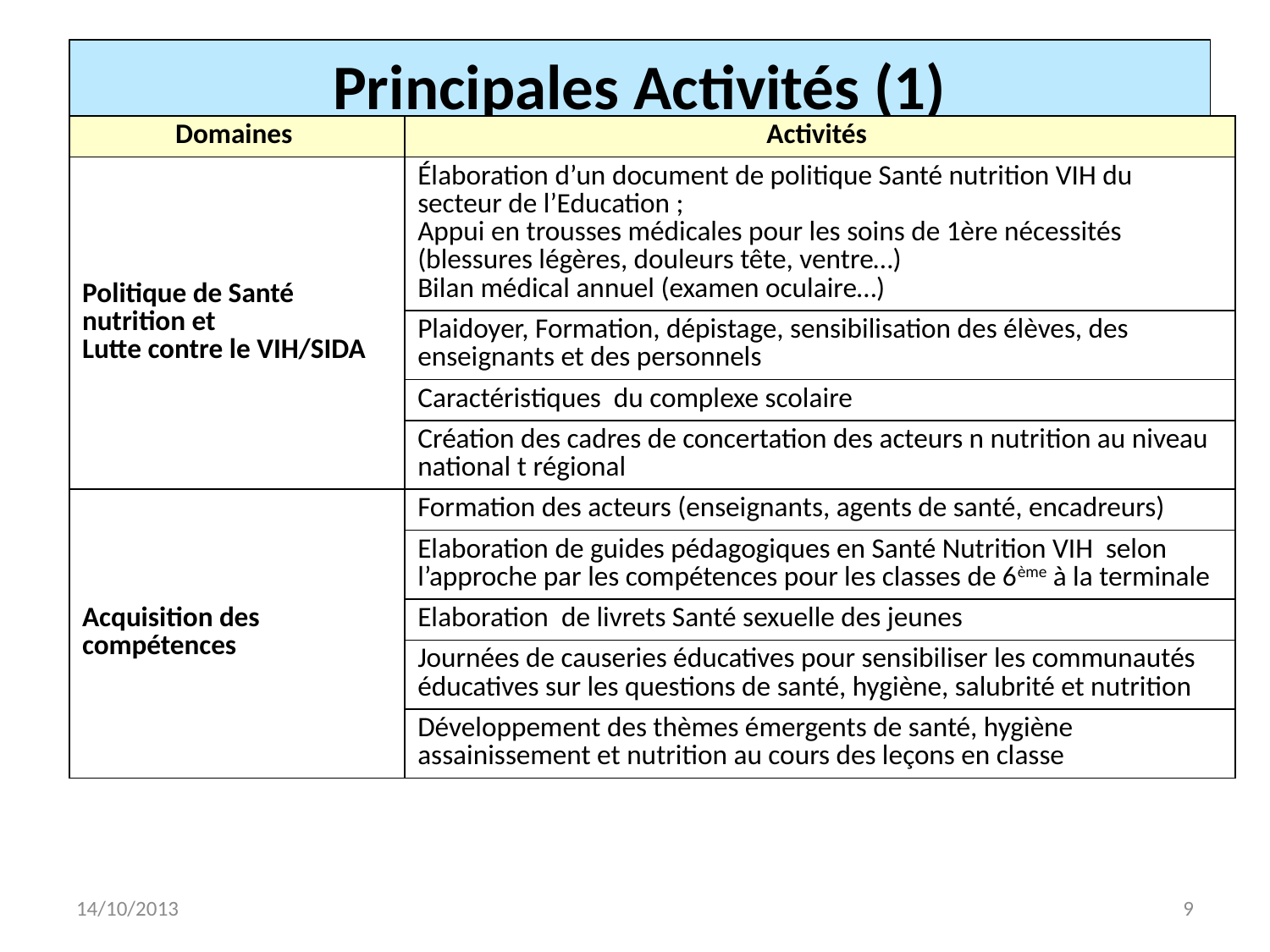

Principales Activités (1)
| Domaines | Activités |
| --- | --- |
| Politique de Santé nutrition et Lutte contre le VIH/SIDA | Élaboration d’un document de politique Santé nutrition VIH du secteur de l’Education ; Appui en trousses médicales pour les soins de 1ère nécessités (blessures légères, douleurs tête, ventre…) Bilan médical annuel (examen oculaire…) |
|  | Plaidoyer, Formation, dépistage, sensibilisation des élèves, des enseignants et des personnels |
|  | Caractéristiques du complexe scolaire |
|  | Création des cadres de concertation des acteurs n nutrition au niveau national t régional |
| Acquisition des compétences | Formation des acteurs (enseignants, agents de santé, encadreurs) |
|  | Elaboration de guides pédagogiques en Santé Nutrition VIH selon l’approche par les compétences pour les classes de 6ème à la terminale |
|  | Elaboration de livrets Santé sexuelle des jeunes |
|  | Journées de causeries éducatives pour sensibiliser les communautés éducatives sur les questions de santé, hygiène, salubrité et nutrition |
|  | Développement des thèmes émergents de santé, hygiène assainissement et nutrition au cours des leçons en classe |
14/10/2013
9